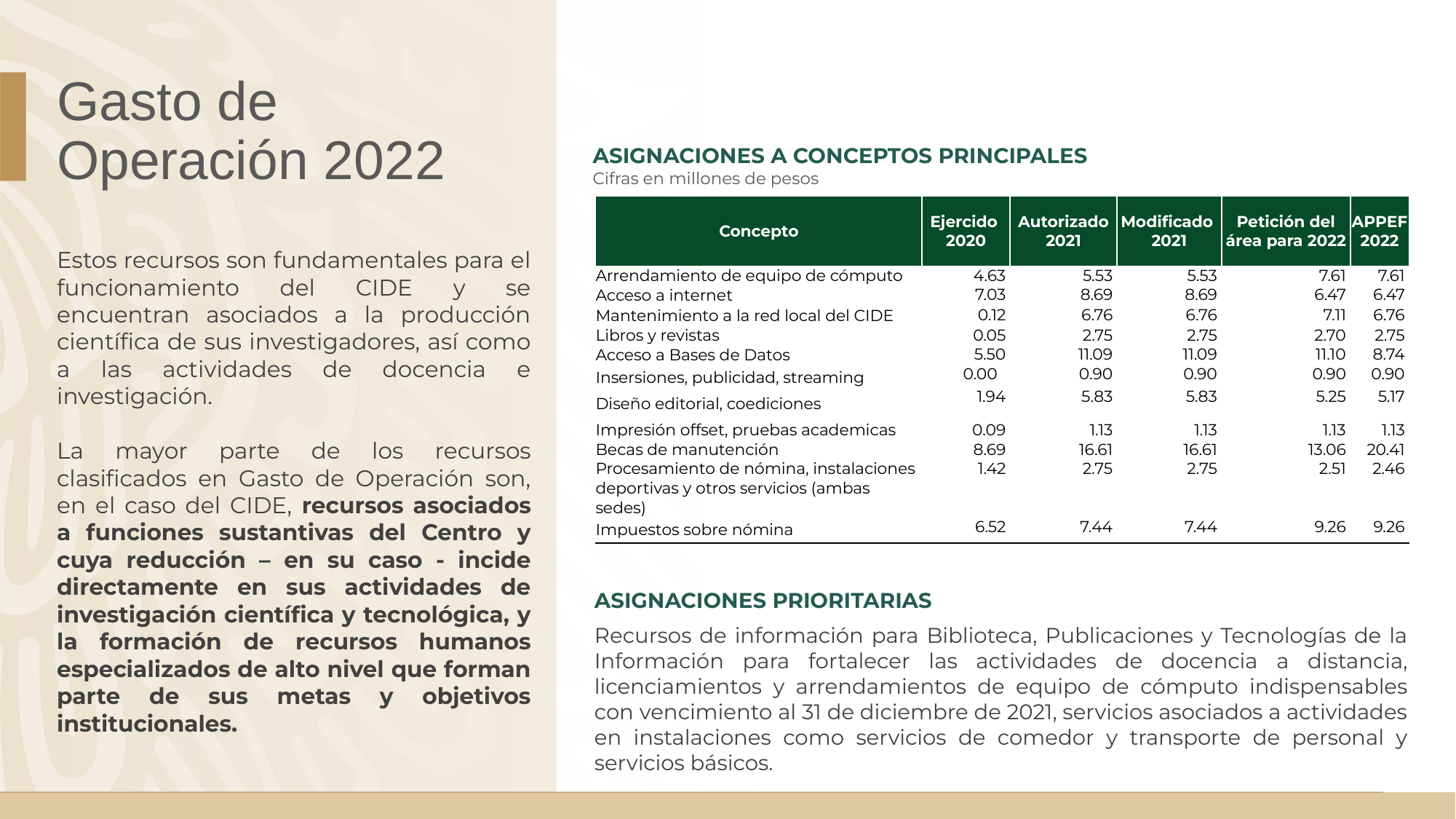

# Gasto de Operación 2022
ASIGNACIONES A CONCEPTOS PRINCIPALES
Cifras en millones de pesos
| Concepto | Ejercido 2020 | Autorizado 2021 | Modificado 2021 | Petición del área para 2022 | APPEF 2022 |
| --- | --- | --- | --- | --- | --- |
| Arrendamiento de equipo de cómputo | 4.63 | 5.53 | 5.53 | 7.61 | 7.61 |
| Acceso a internet | 7.03 | 8.69 | 8.69 | 6.47 | 6.47 |
| Mantenimiento a la red local del CIDE | 0.12 | 6.76 | 6.76 | 7.11 | 6.76 |
| Libros y revistas | 0.05 | 2.75 | 2.75 | 2.70 | 2.75 |
| Acceso a Bases de Datos | 5.50 | 11.09 | 11.09 | 11.10 | 8.74 |
| Insersiones, publicidad, streaming | 0.00 | 0.90 | 0.90 | 0.90 | 0.90 |
| Diseño editorial, coediciones | 1.94 | 5.83 | 5.83 | 5.25 | 5.17 |
| Impresión offset, pruebas academicas | 0.09 | 1.13 | 1.13 | 1.13 | 1.13 |
| Becas de manutención | 8.69 | 16.61 | 16.61 | 13.06 | 20.41 |
| Procesamiento de nómina, instalaciones deportivas y otros servicios (ambas sedes) | 1.42 | 2.75 | 2.75 | 2.51 | 2.46 |
| Impuestos sobre nómina | 6.52 | 7.44 | 7.44 | 9.26 | 9.26 |
Estos recursos son fundamentales para el funcionamiento del CIDE y se encuentran asociados a la producción científica de sus investigadores, así como a las actividades de docencia e investigación.

La mayor parte de los recursos clasificados en Gasto de Operación son, en el caso del CIDE, recursos asociados a funciones sustantivas del Centro y cuya reducción – en su caso - incide directamente en sus actividades de investigación científica y tecnológica, y la formación de recursos humanos especializados de alto nivel que forman parte de sus metas y objetivos institucionales.
ASIGNACIONES PRIORITARIAS
Recursos de información para Biblioteca, Publicaciones y Tecnologías de la Información para fortalecer las actividades de docencia a distancia, licenciamientos y arrendamientos de equipo de cómputo indispensables con vencimiento al 31 de diciembre de 2021, servicios asociados a actividades en instalaciones como servicios de comedor y transporte de personal y servicios básicos.